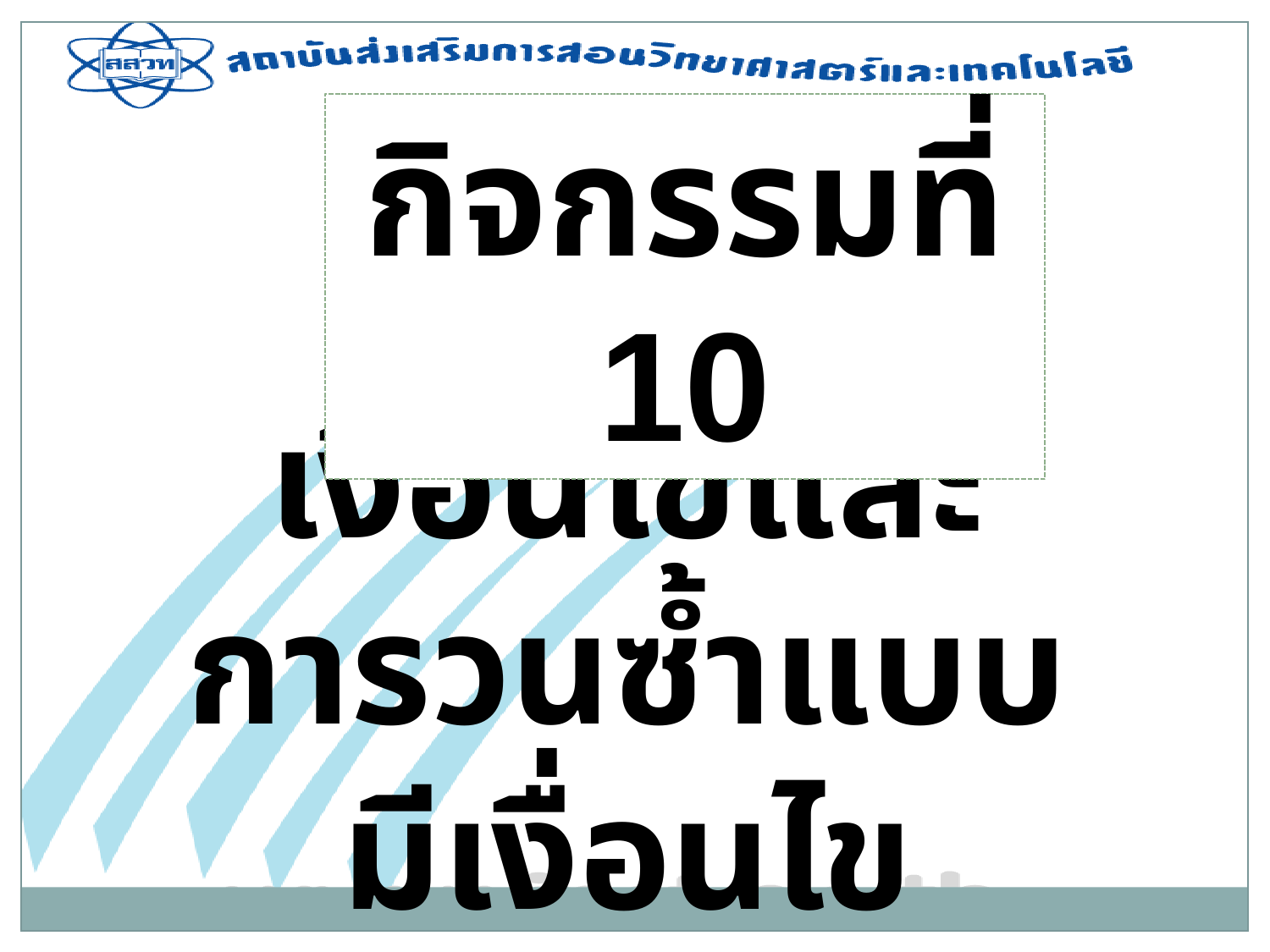

กิจกรรมที่ 10
เงื่อนไขและการวนซ้ำแบบมีเงื่อนไข